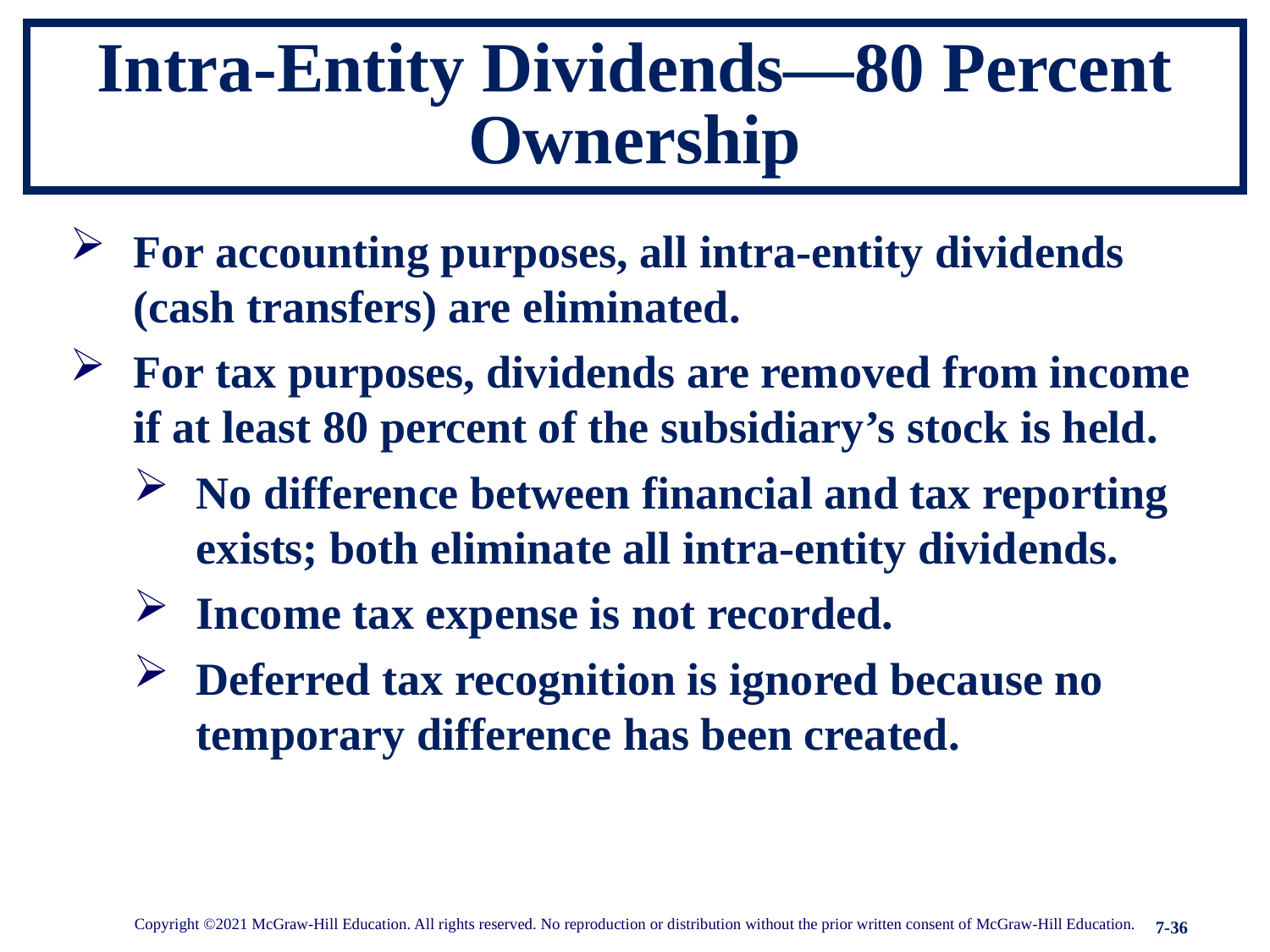

# Intra-Entity Dividends—80 Percent Ownership
For accounting purposes, all intra-entity dividends (cash transfers) are eliminated.
For tax purposes, dividends are removed from income if at least 80 percent of the subsidiary’s stock is held.
No difference between financial and tax reporting exists; both eliminate all intra-entity dividends.
Income tax expense is not recorded.
Deferred tax recognition is ignored because no temporary difference has been created.
Copyright ©2021 McGraw-Hill Education. All rights reserved. No reproduction or distribution without the prior written consent of McGraw-Hill Education.
7-36